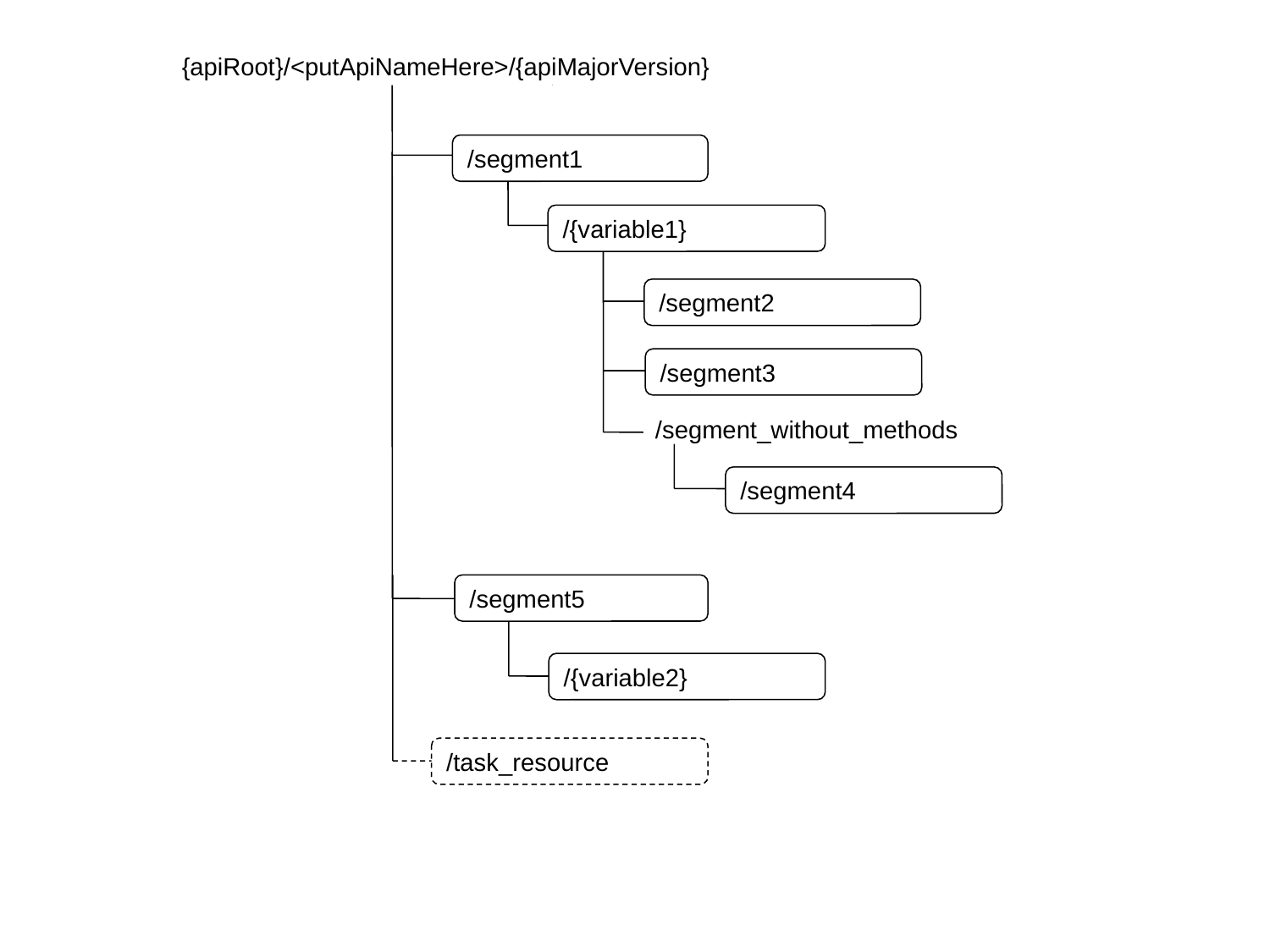

{apiRoot}/<putApiNameHere>/{apiMajorVersion}

/segment1

/{variable1}

/segment2
/segment3
/segment_without_methods

/segment4
/segment5

/{variable2}
/task_resource